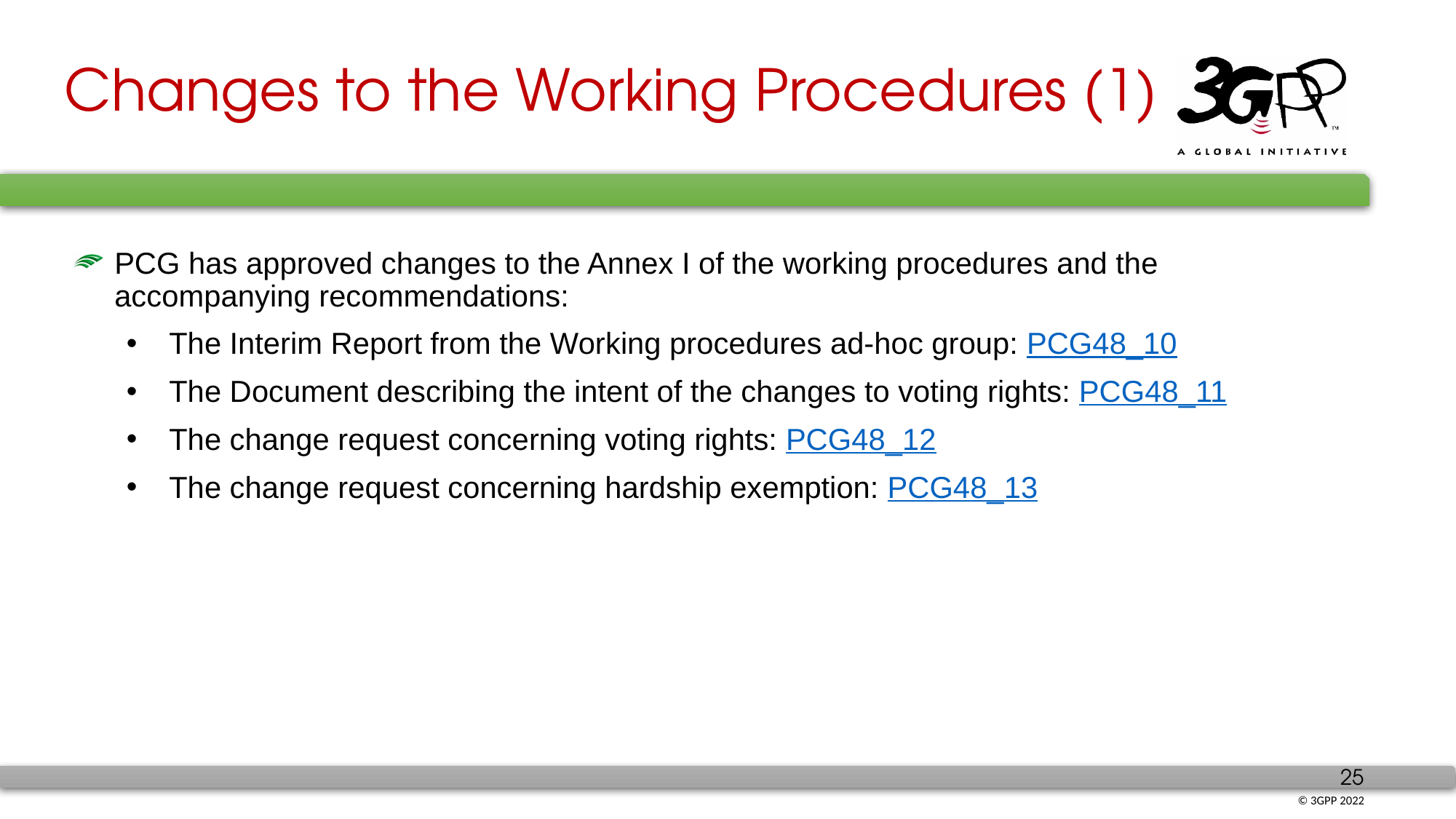

# Changes to the Working Procedures (1)
PCG has approved changes to the Annex I of the working procedures and the accompanying recommendations:
The Interim Report from the Working procedures ad-hoc group: PCG48_10
The Document describing the intent of the changes to voting rights: PCG48_11
The change request concerning voting rights: PCG48_12
The change request concerning hardship exemption: PCG48_13